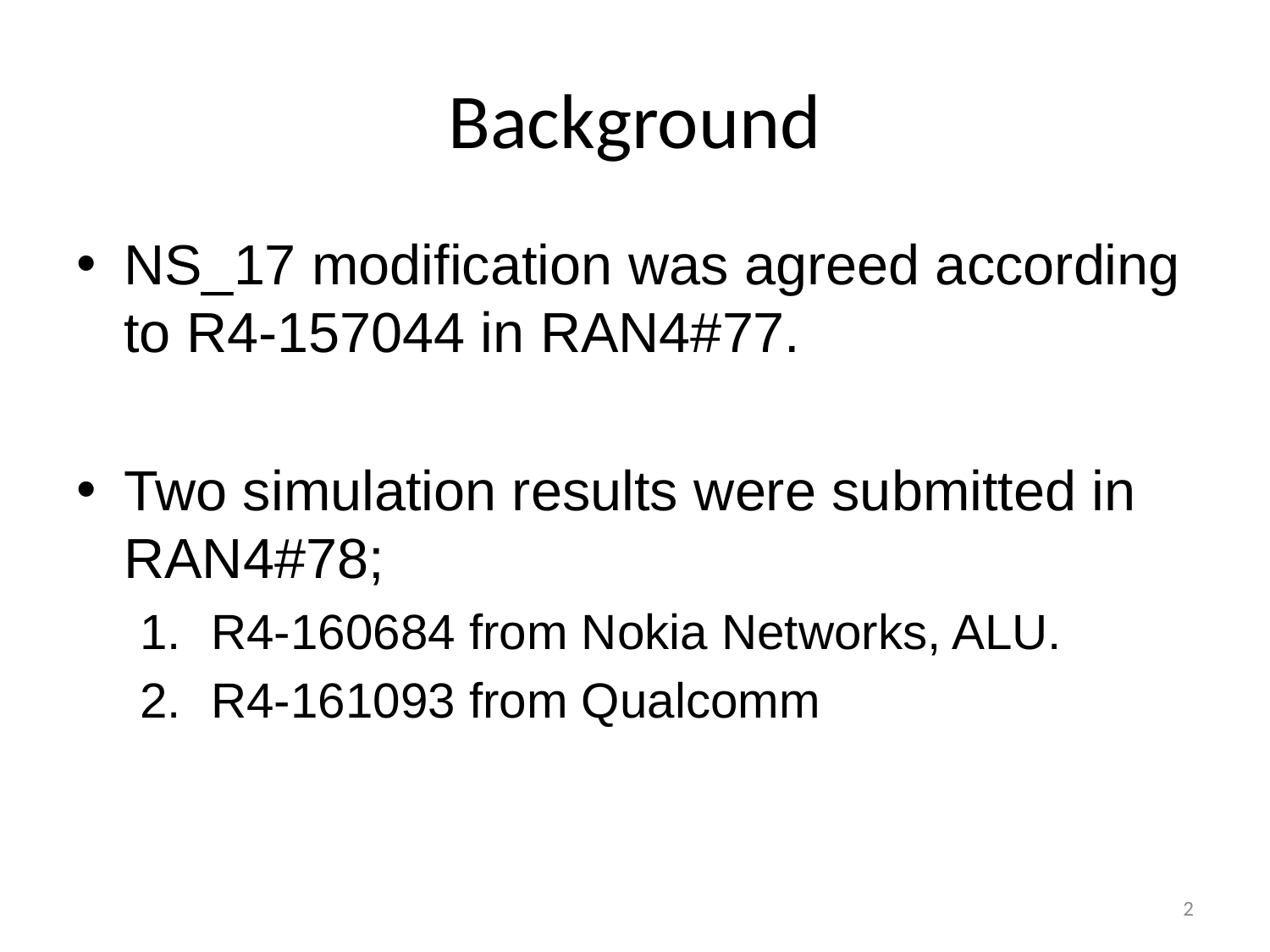

# Background
NS_17 modification was agreed according to R4-157044 in RAN4#77.

Two simulation results were submitted in RAN4#78;
R4-160684 from Nokia Networks, ALU.
R4-161093 from Qualcomm

2